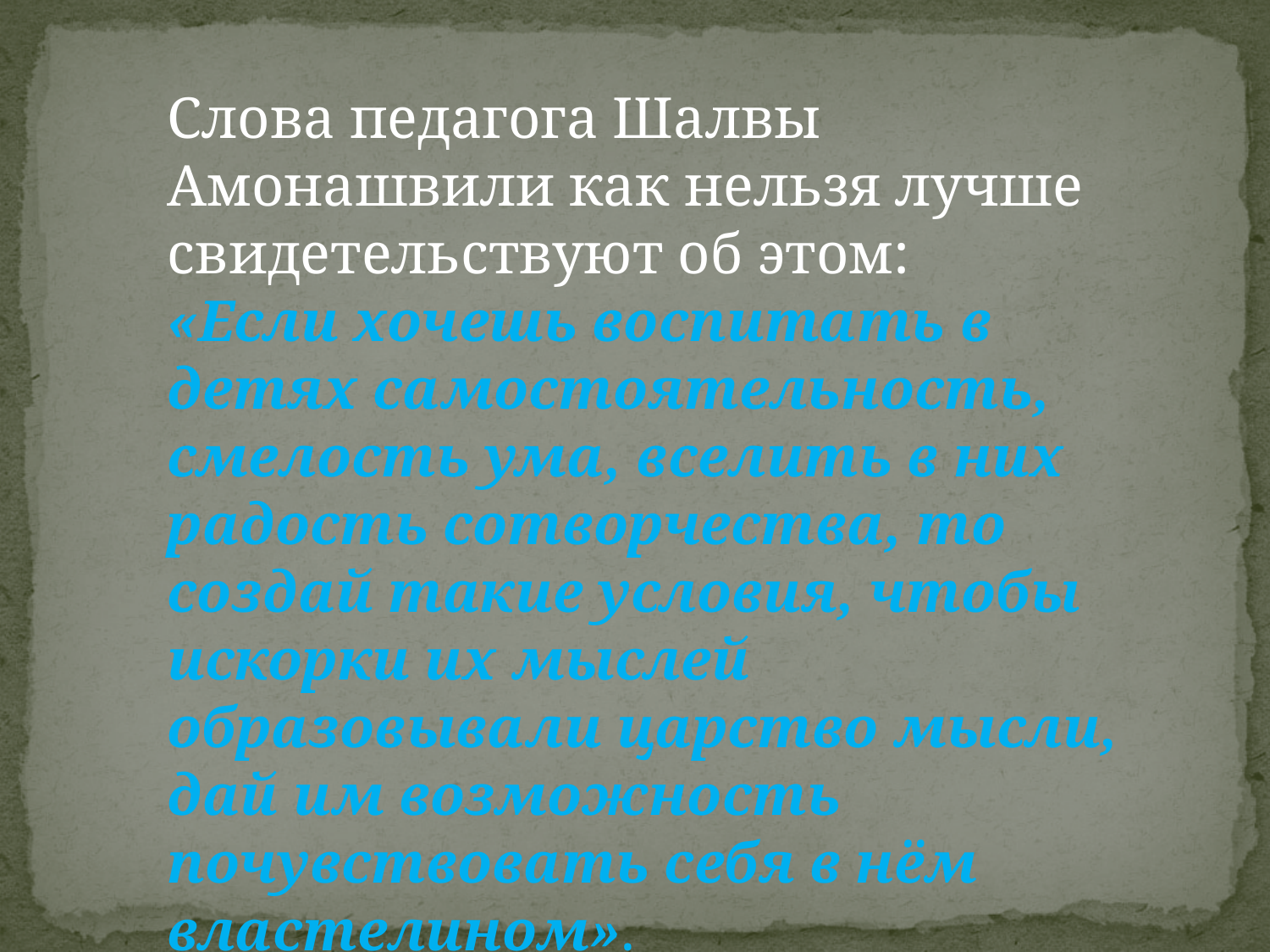

Слова педагога Шалвы Амонашвили как нельзя лучше свидетельствуют об этом:
«Если хочешь воспитать в детях самостоятельность, смелость ума, вселить в них радость сотворчества, то создай такие условия, чтобы искорки их мыслей образовывали царство мысли, дай им возможность почувствовать себя в нём властелином».